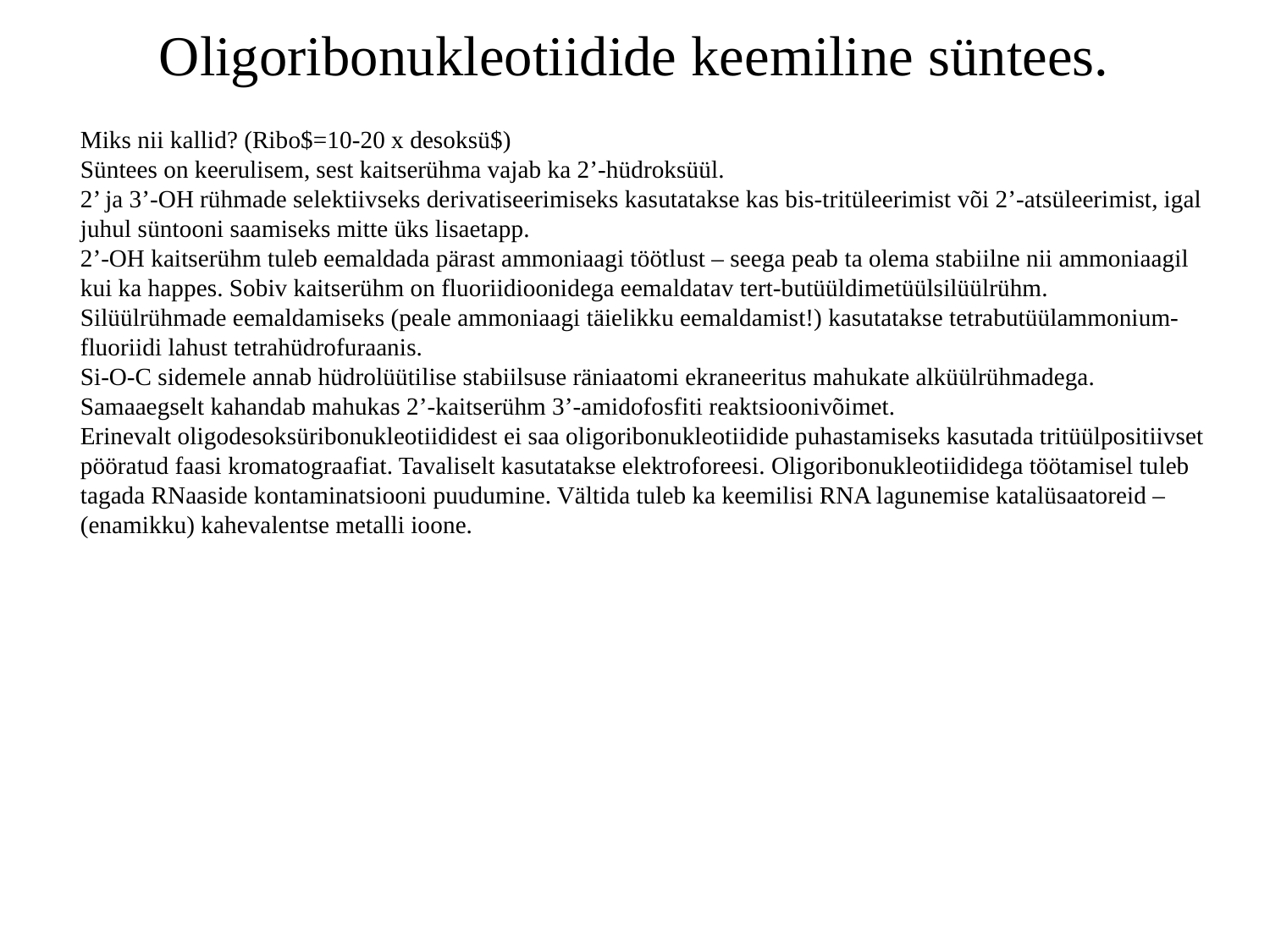

Oligoribonukleotiidide keemiline süntees.
Miks nii kallid? (Ribo$=10-20 x desoksü$)
Süntees on keerulisem, sest kaitserühma vajab ka 2’-hüdroksüül.
2’ ja 3’-OH rühmade selektiivseks derivatiseerimiseks kasutatakse kas bis-tritüleerimist või 2’-atsüleerimist, igal
juhul süntooni saamiseks mitte üks lisaetapp.
2’-OH kaitserühm tuleb eemaldada pärast ammoniaagi töötlust – seega peab ta olema stabiilne nii ammoniaagil
kui ka happes. Sobiv kaitserühm on fluoriidioonidega eemaldatav tert-butüüldimetüülsilüülrühm.
Silüülrühmade eemaldamiseks (peale ammoniaagi täielikku eemaldamist!) kasutatakse tetrabutüülammonium-
fluoriidi lahust tetrahüdrofuraanis.
Si-O-C sidemele annab hüdrolüütilise stabiilsuse räniaatomi ekraneeritus mahukate alküülrühmadega.
Samaaegselt kahandab mahukas 2’-kaitserühm 3’-amidofosfiti reaktsioonivõimet.
Erinevalt oligodesoksüribonukleotiididest ei saa oligoribonukleotiidide puhastamiseks kasutada tritüülpositiivset
pööratud faasi kromatograafiat. Tavaliselt kasutatakse elektroforeesi. Oligoribonukleotiididega töötamisel tuleb
tagada RNaaside kontaminatsiooni puudumine. Vältida tuleb ka keemilisi RNA lagunemise katalüsaatoreid –
(enamikku) kahevalentse metalli ioone.